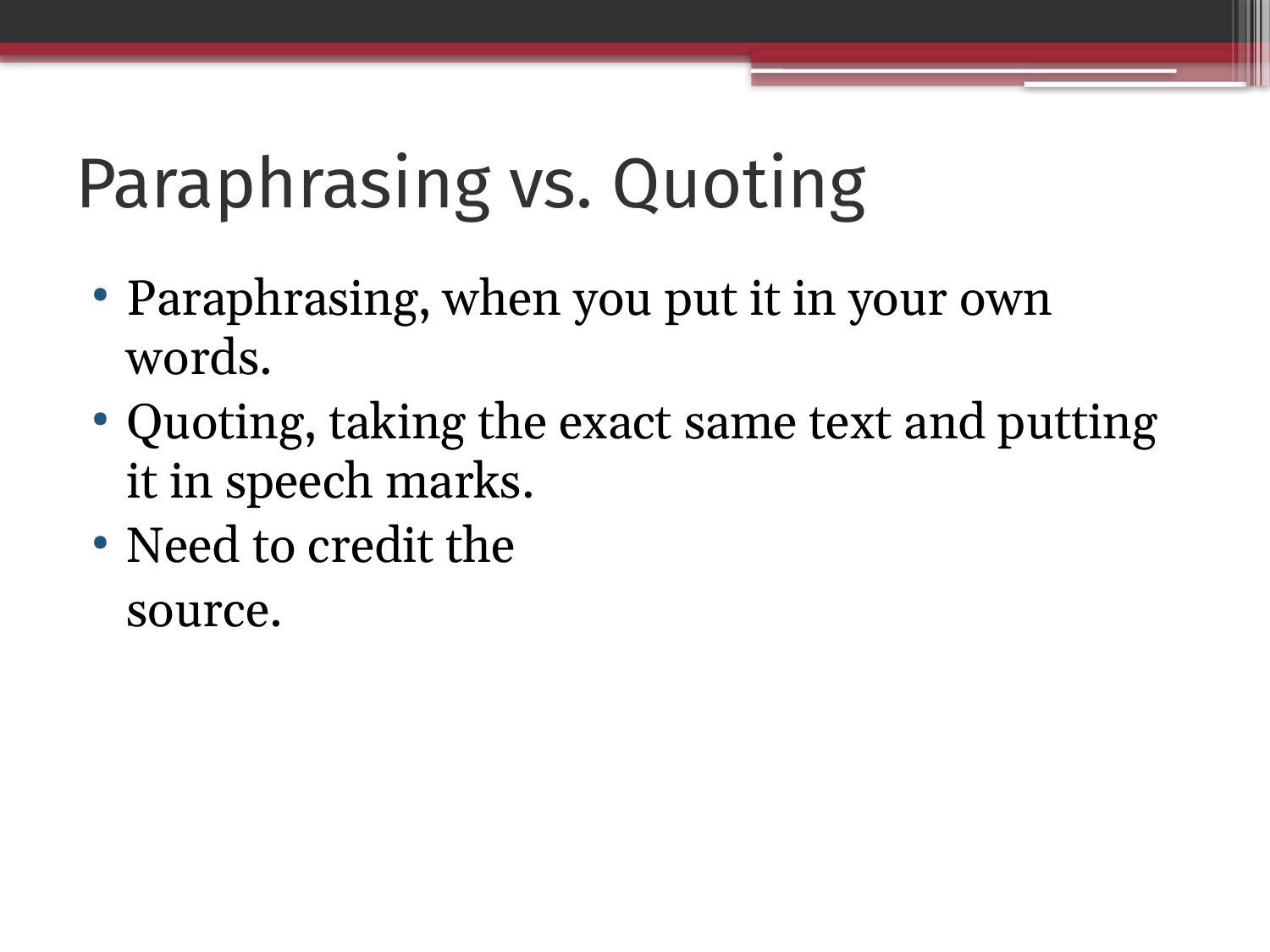

# Paraphrasing vs. Quoting
Paraphrasing, when you put it in your own words.
Quoting, taking the exact same text and putting it in speech marks.
Need to credit the
	source.